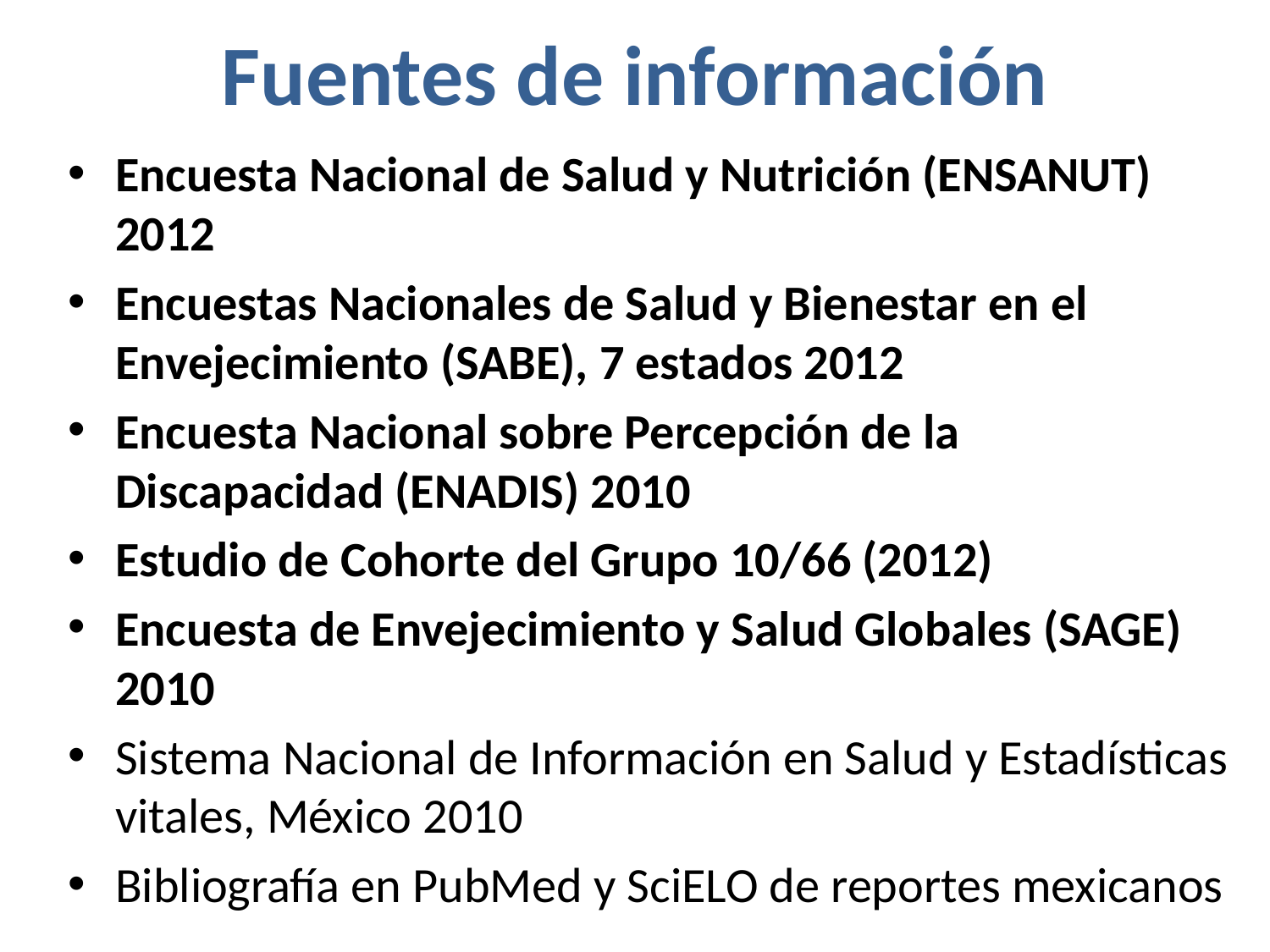

# Fuentes de información
Encuesta Nacional de Salud y Nutrición (ENSANUT) 2012
Encuestas Nacionales de Salud y Bienestar en el Envejecimiento (SABE), 7 estados 2012
Encuesta Nacional sobre Percepción de la Discapacidad (ENADIS) 2010
Estudio de Cohorte del Grupo 10/66 (2012)
Encuesta de Envejecimiento y Salud Globales (SAGE) 2010
Sistema Nacional de Información en Salud y Estadísticas vitales, México 2010
Bibliografía en PubMed y SciELO de reportes mexicanos